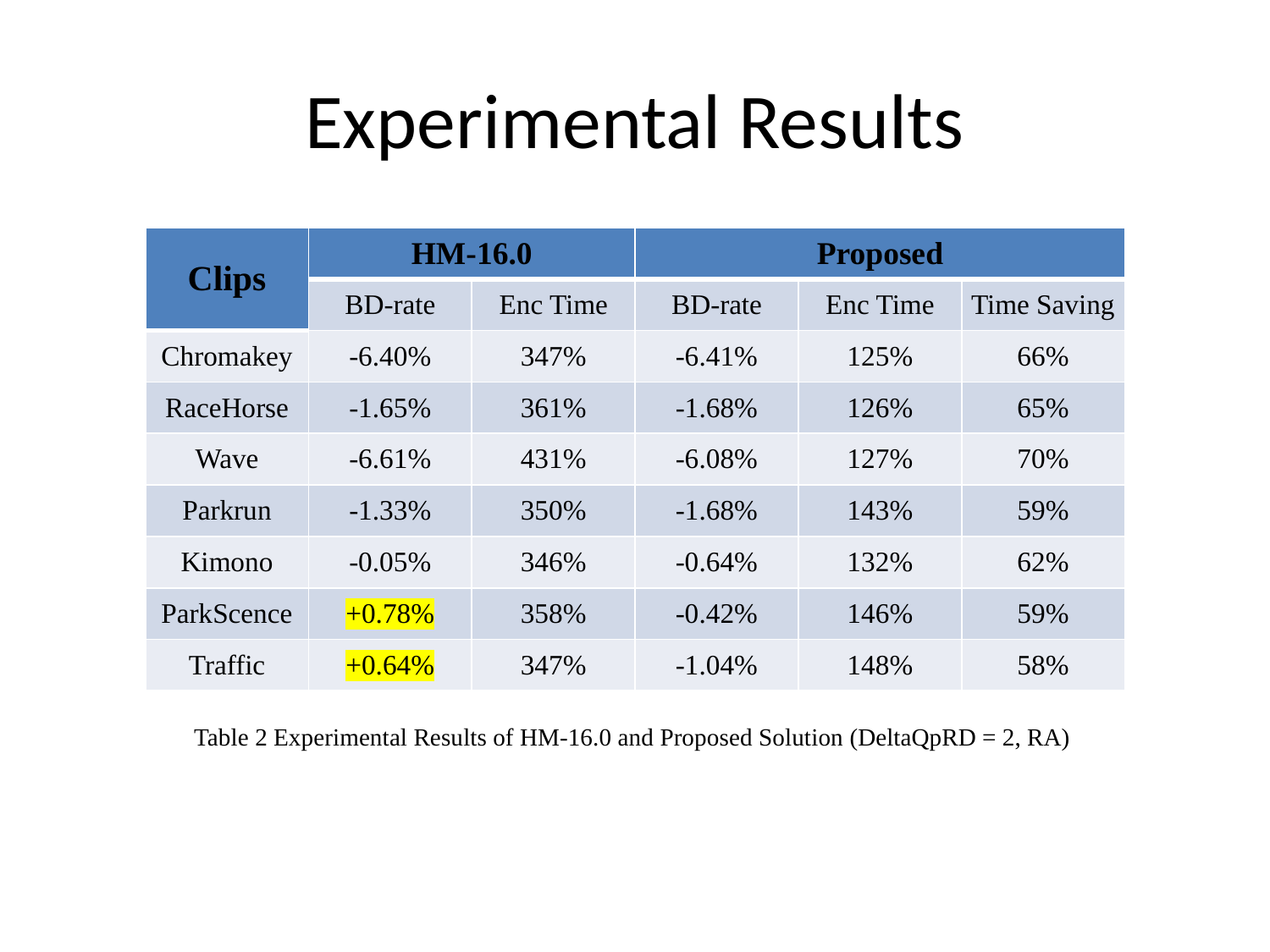

# Experimental Results
| Clips | HM-16.0 |  | Proposed |  |  |
| --- | --- | --- | --- | --- | --- |
|  | BD-rate | Enc Time | BD-rate | Enc Time | Time Saving |
| Chromakey | -6.40% | 347% | -6.41% | 125% | 66% |
| RaceHorse | -1.65% | 361% | -1.68% | 126% | 65% |
| Wave | -6.61% | 431% | -6.08% | 127% | 70% |
| Parkrun | -1.33% | 350% | -1.68% | 143% | 59% |
| Kimono | -0.05% | 346% | -0.64% | 132% | 62% |
| ParkScence | +0.78% | 358% | -0.42% | 146% | 59% |
| Traffic | +0.64% | 347% | -1.04% | 148% | 58% |
Table 2 Experimental Results of HM-16.0 and Proposed Solution (DeltaQpRD = 2, RA)